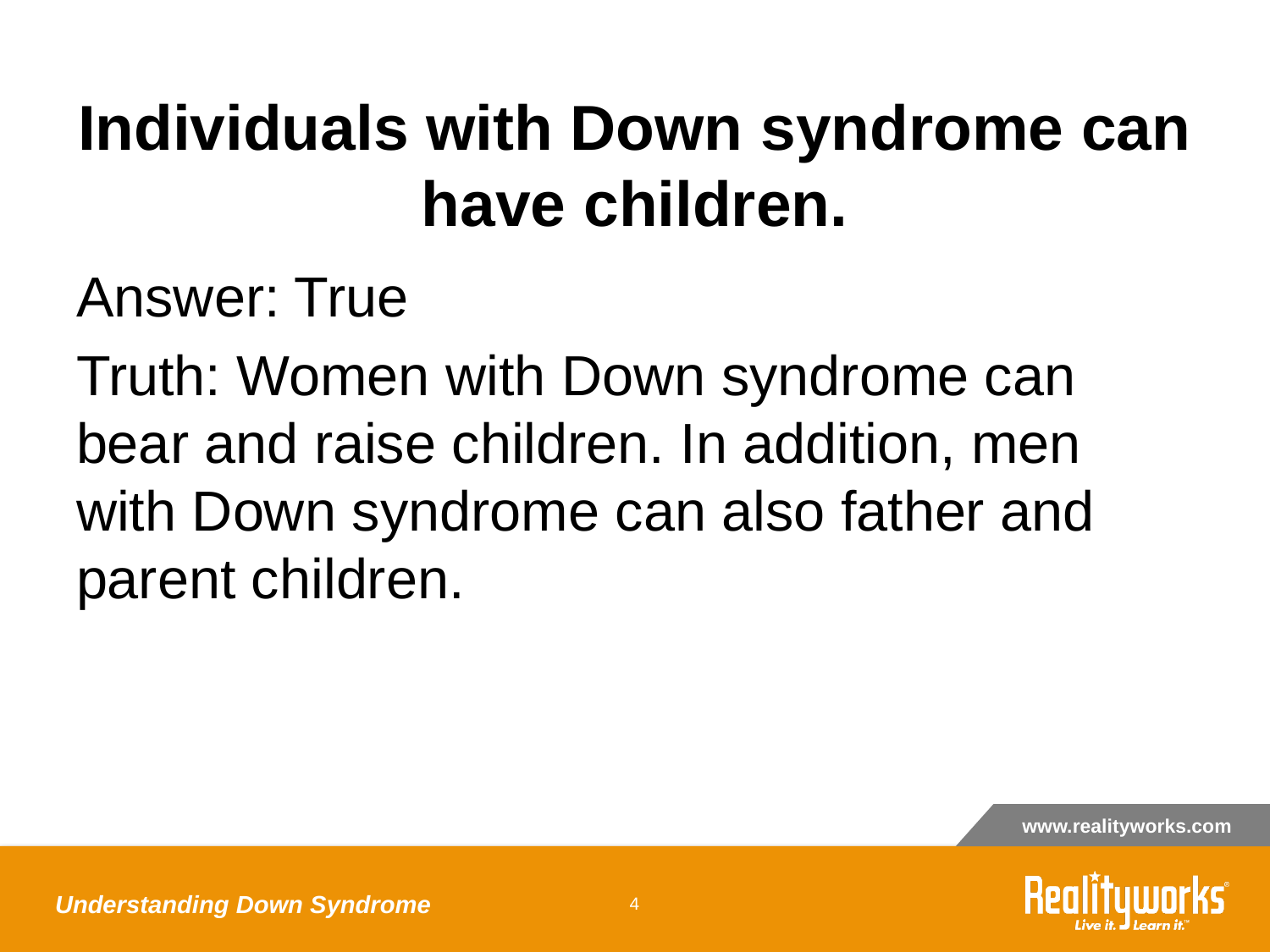

# Individuals with Down syndrome can have children.
Answer: True
Truth: Women with Down syndrome can bear and raise children. In addition, men with Down syndrome can also father and parent children.
Understanding Down Syndrome
4